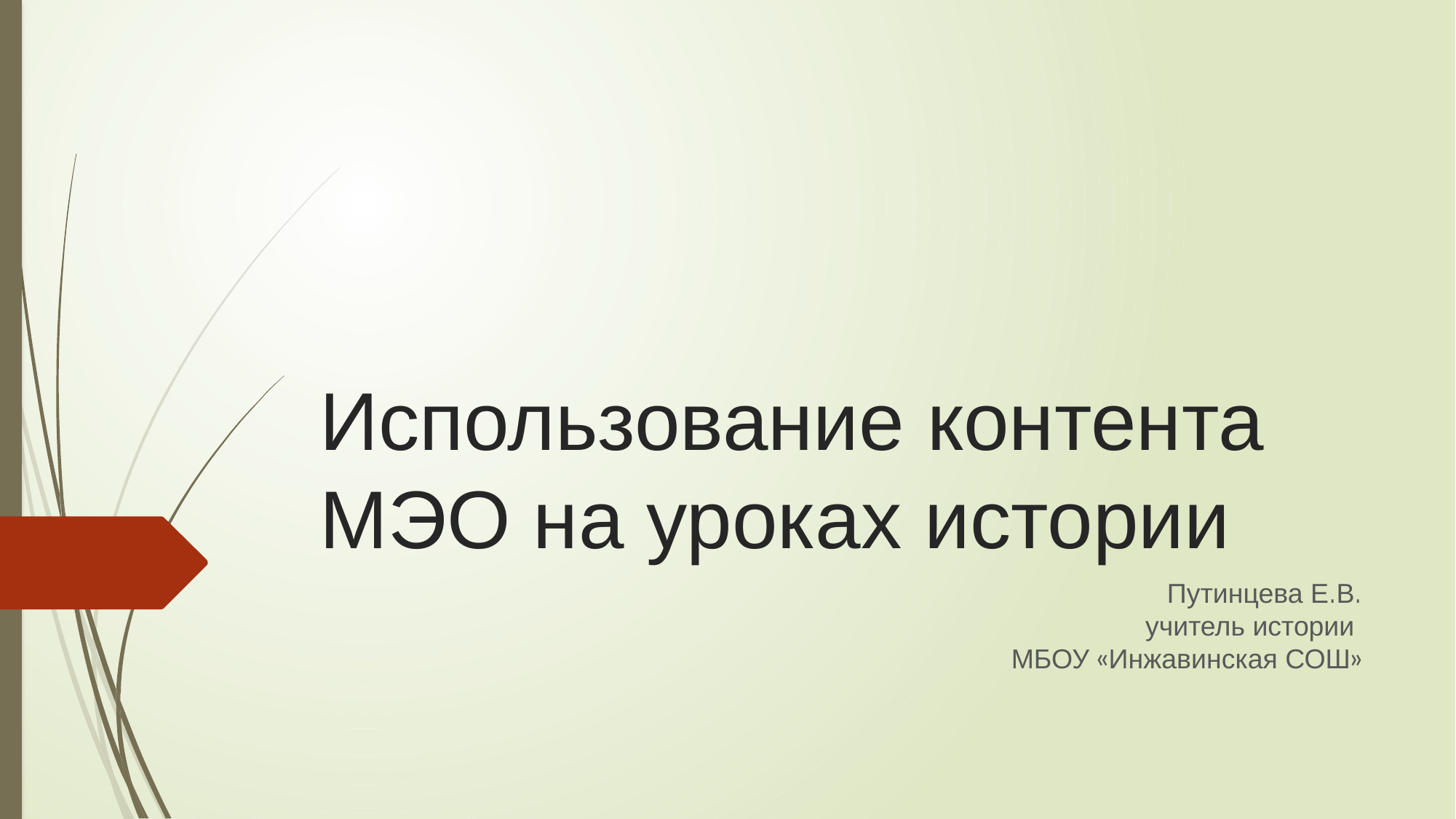

# Использование контента МЭО на уроках истории
Путинцева Е.В.
учитель истории
МБОУ «Инжавинская СОШ»